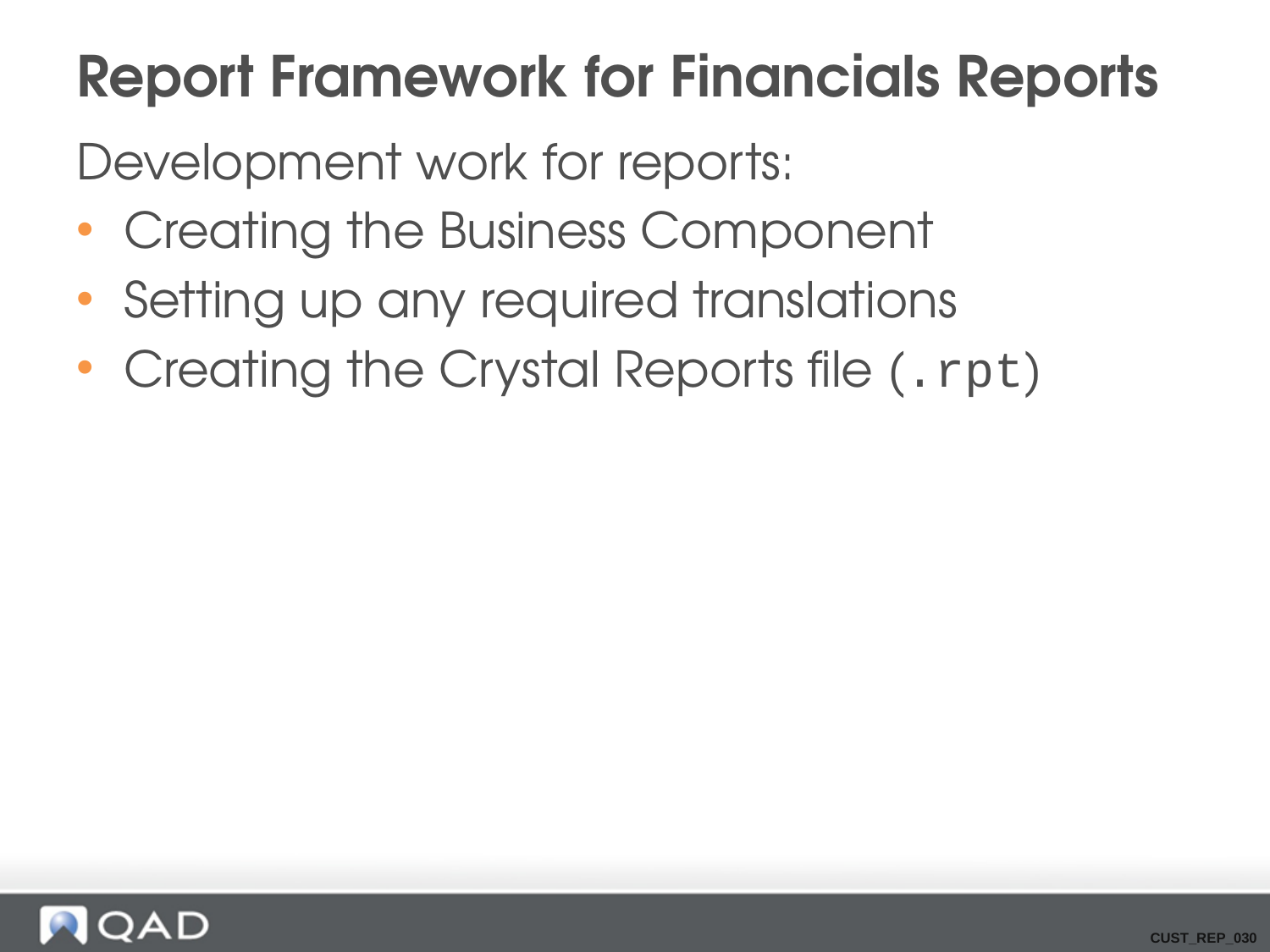

# Report Framework for Financials Reports
Development work for reports:
Creating the Business Component
Setting up any required translations
Creating the Crystal Reports file (.rpt)
CUST_REP_030